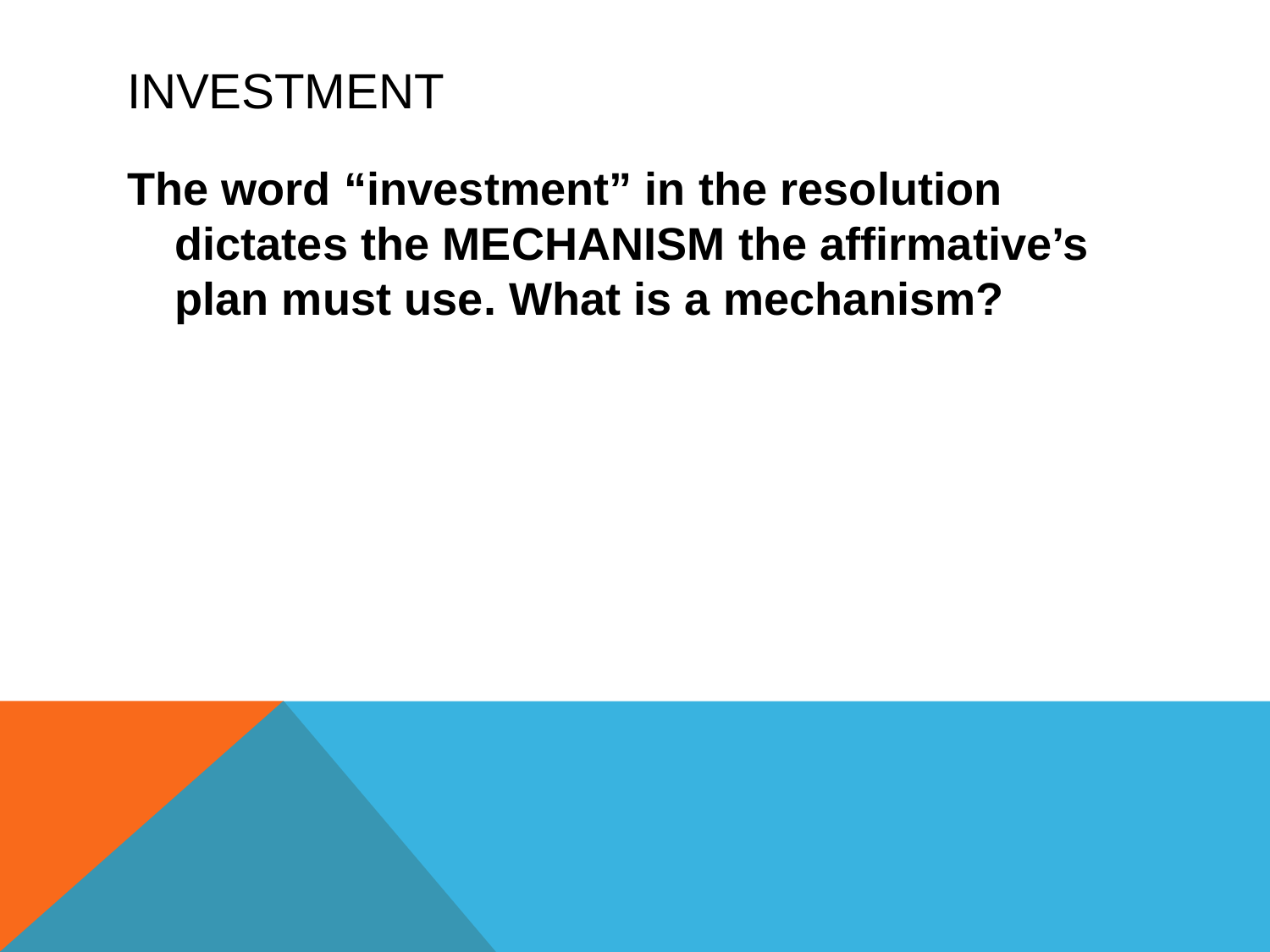

# Investment
The word “investment” in the resolution dictates the MECHANISM the affirmative’s plan must use. What is a mechanism?